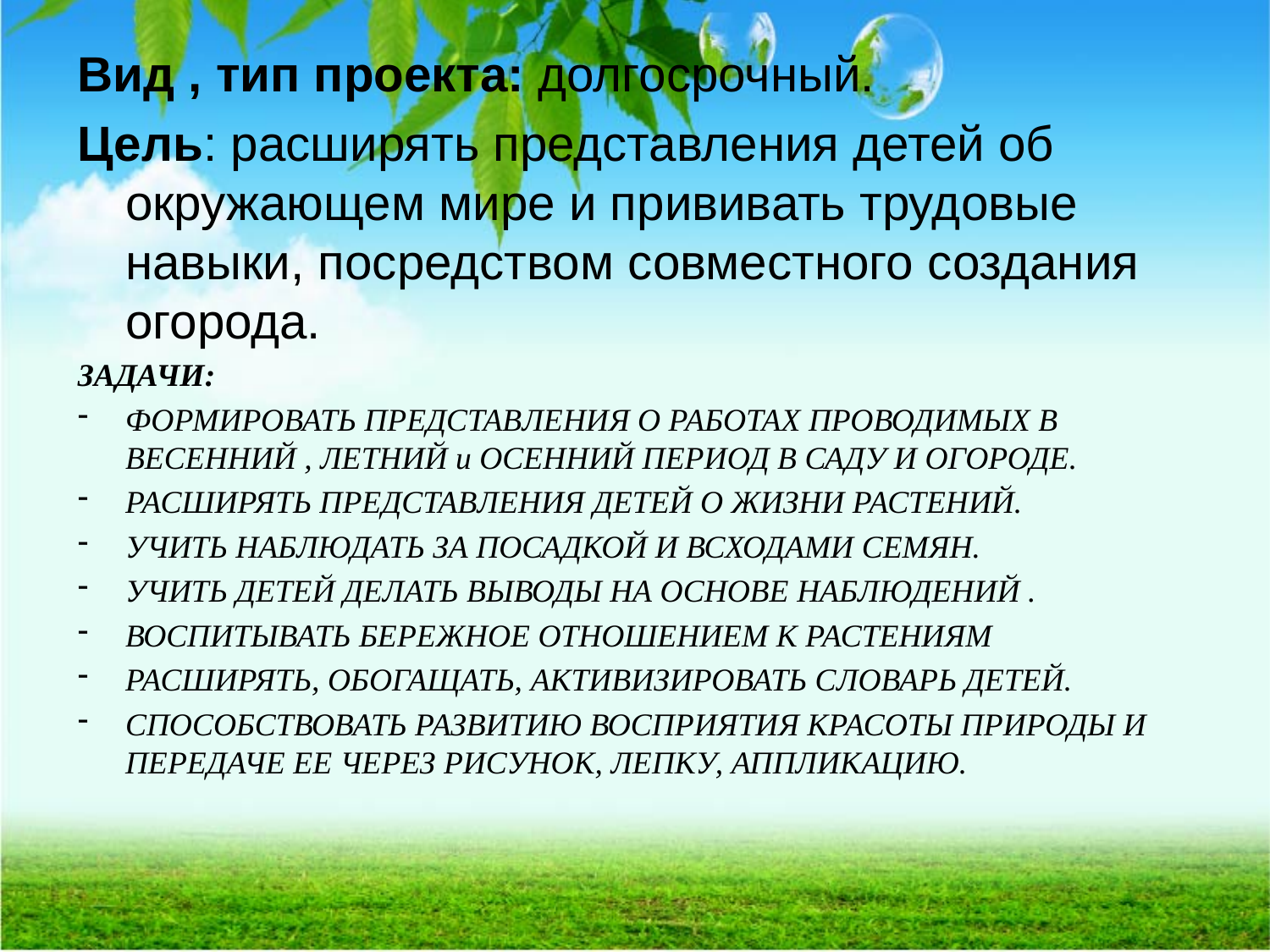

Вид , тип проекта: долгосрочный.
Цель: расширять представления детей об  окружающем мире и прививать трудовые навыки, посредством совместного создания огорода.
ЗАДАЧИ:
ФОРМИРОВАТЬ ПРЕДСТАВЛЕНИЯ О РАБОТАХ ПРОВОДИМЫХ В ВЕСЕННИЙ , ЛЕТНИЙ и ОСЕННИЙ ПЕРИОД В САДУ И ОГОРОДЕ.
РАСШИРЯТЬ ПРЕДСТАВЛЕНИЯ ДЕТЕЙ О ЖИЗНИ РАСТЕНИЙ.
УЧИТЬ НАБЛЮДАТЬ ЗА ПОСАДКОЙ И ВСХОДАМИ СЕМЯН.
УЧИТЬ ДЕТЕЙ ДЕЛАТЬ ВЫВОДЫ НА ОСНОВЕ НАБЛЮДЕНИЙ .
ВОСПИТЫВАТЬ БЕРЕЖНОЕ ОТНОШЕНИЕМ К РАСТЕНИЯМ
РАСШИРЯТЬ, ОБОГАЩАТЬ, АКТИВИЗИРОВАТЬ СЛОВАРЬ ДЕТЕЙ.
СПОСОБСТВОВАТЬ РАЗВИТИЮ ВОСПРИЯТИЯ КРАСОТЫ ПРИРОДЫ И ПЕРЕДАЧЕ ЕЕ ЧЕРЕЗ РИСУНОК, ЛЕПКУ, АППЛИКАЦИЮ.